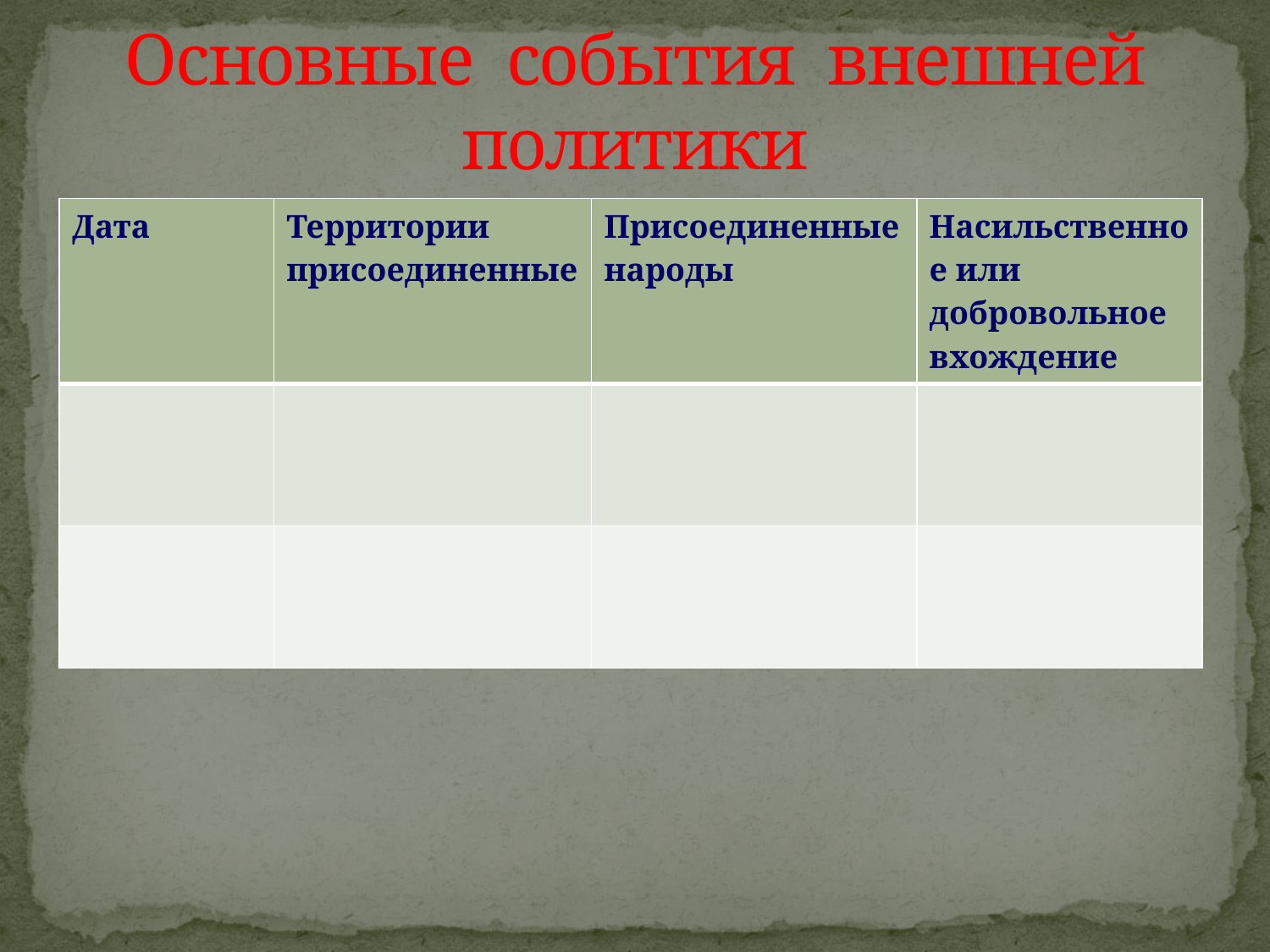

# Основные  события  внешней политики
| Дата | Территории присоединенные | Присоединенные народы | Насильственное или добровольное вхождение |
| --- | --- | --- | --- |
|  |  |  |  |
|  |  |  |  |